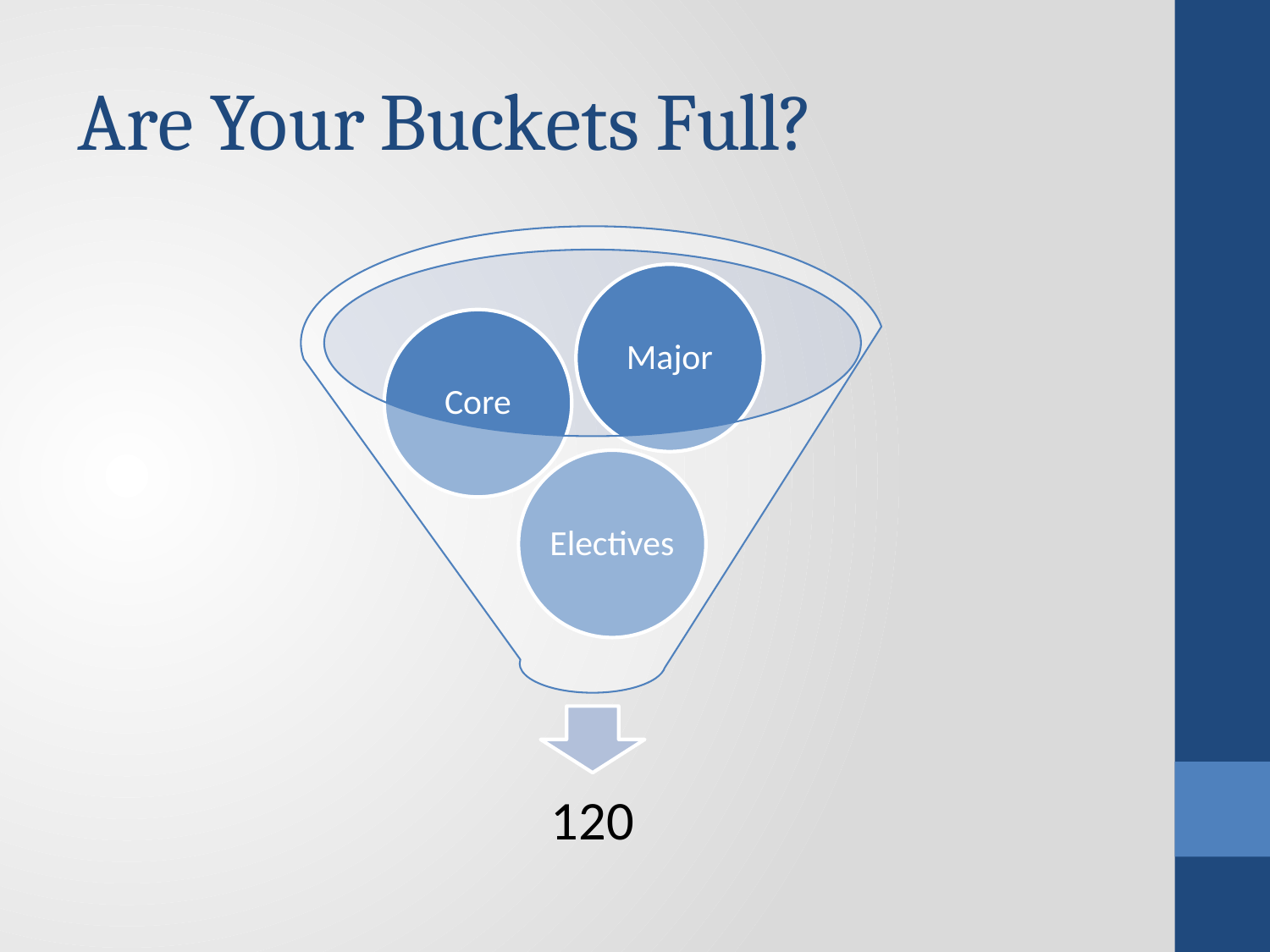

# Are Your Buckets Full?
120
Electives
Core
Major